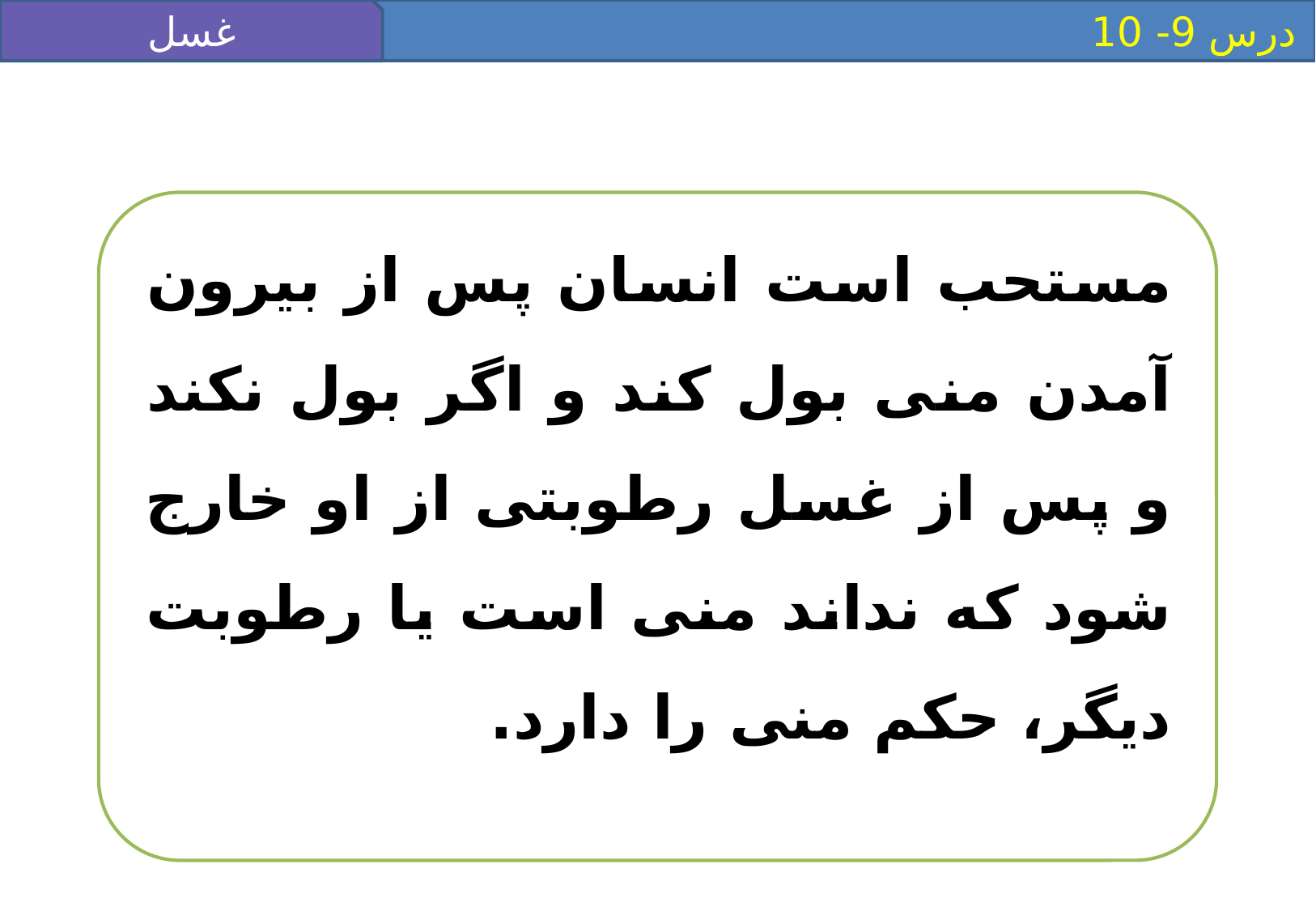

غسل
 درس 9- 10

مستحب است انسان پس از بيرون آمدن منى بول كند و اگر بول نكند و پس از غسل رطوبتى از او خارج شود كه نداند منى است يا رطوبت ديگر، حكم منى را دارد.